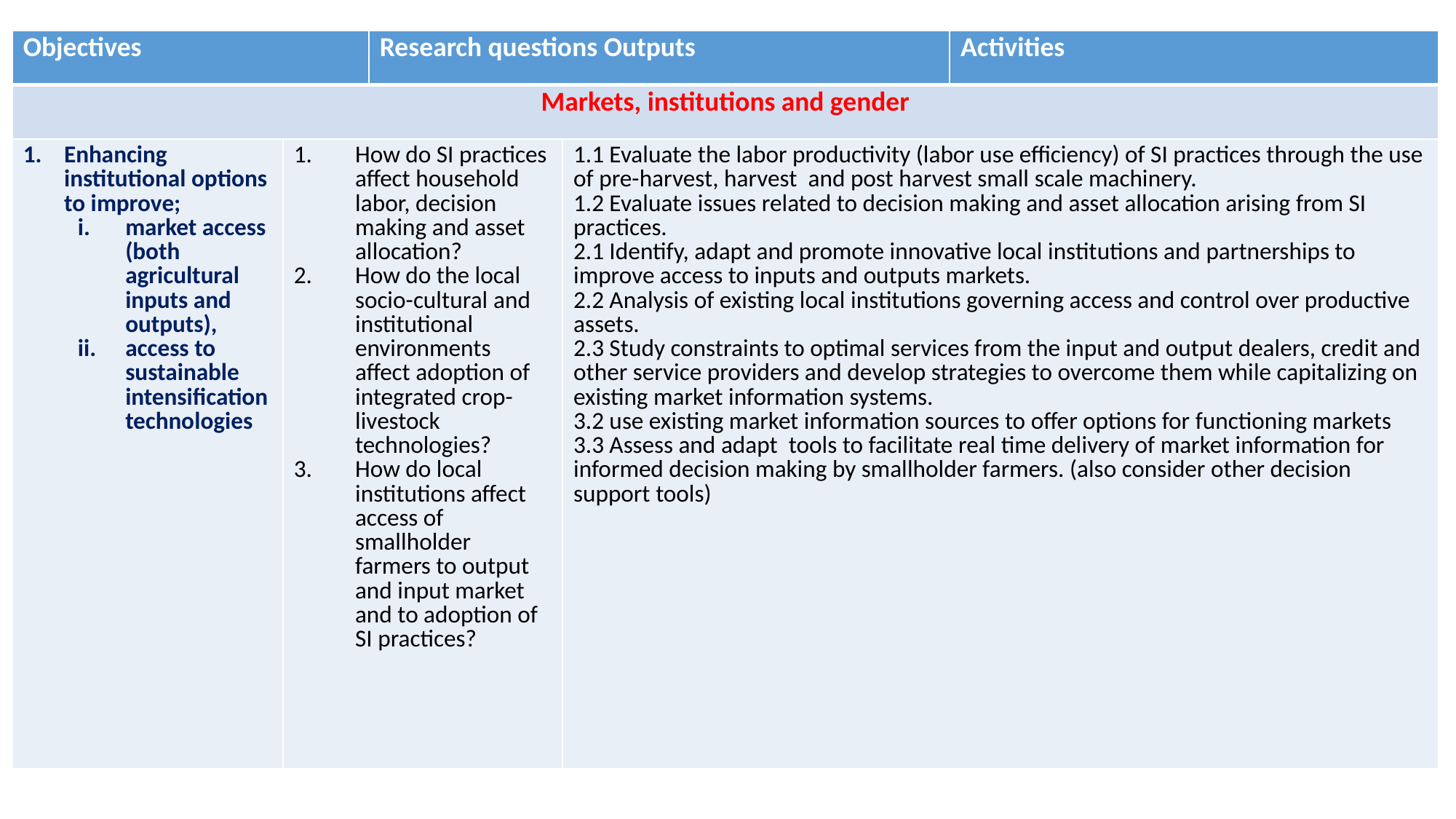

| Objectives |  | Research questions Outputs |  | Activities |
| --- | --- | --- | --- | --- |
| Markets, institutions and gender |  |  |  |  |
| Enhancing institutional options to improve; market access (both agricultural inputs and outputs), access to sustainable intensification technologies | How do SI practices affect household labor, decision making and asset allocation? How do the local socio-cultural and institutional environments affect adoption of integrated crop-livestock technologies? How do local institutions affect access of smallholder farmers to output and input market and to adoption of SI practices? |  | 1.1 Evaluate the labor productivity (labor use efficiency) of SI practices through the use of pre-harvest, harvest and post harvest small scale machinery. 1.2 Evaluate issues related to decision making and asset allocation arising from SI practices. 2.1 Identify, adapt and promote innovative local institutions and partnerships to improve access to inputs and outputs markets. 2.2 Analysis of existing local institutions governing access and control over productive assets. 2.3 Study constraints to optimal services from the input and output dealers, credit and other service providers and develop strategies to overcome them while capitalizing on existing market information systems. 3.2 use existing market information sources to offer options for functioning markets 3.3 Assess and adapt tools to facilitate real time delivery of market information for informed decision making by smallholder farmers. (also consider other decision support tools) |  |